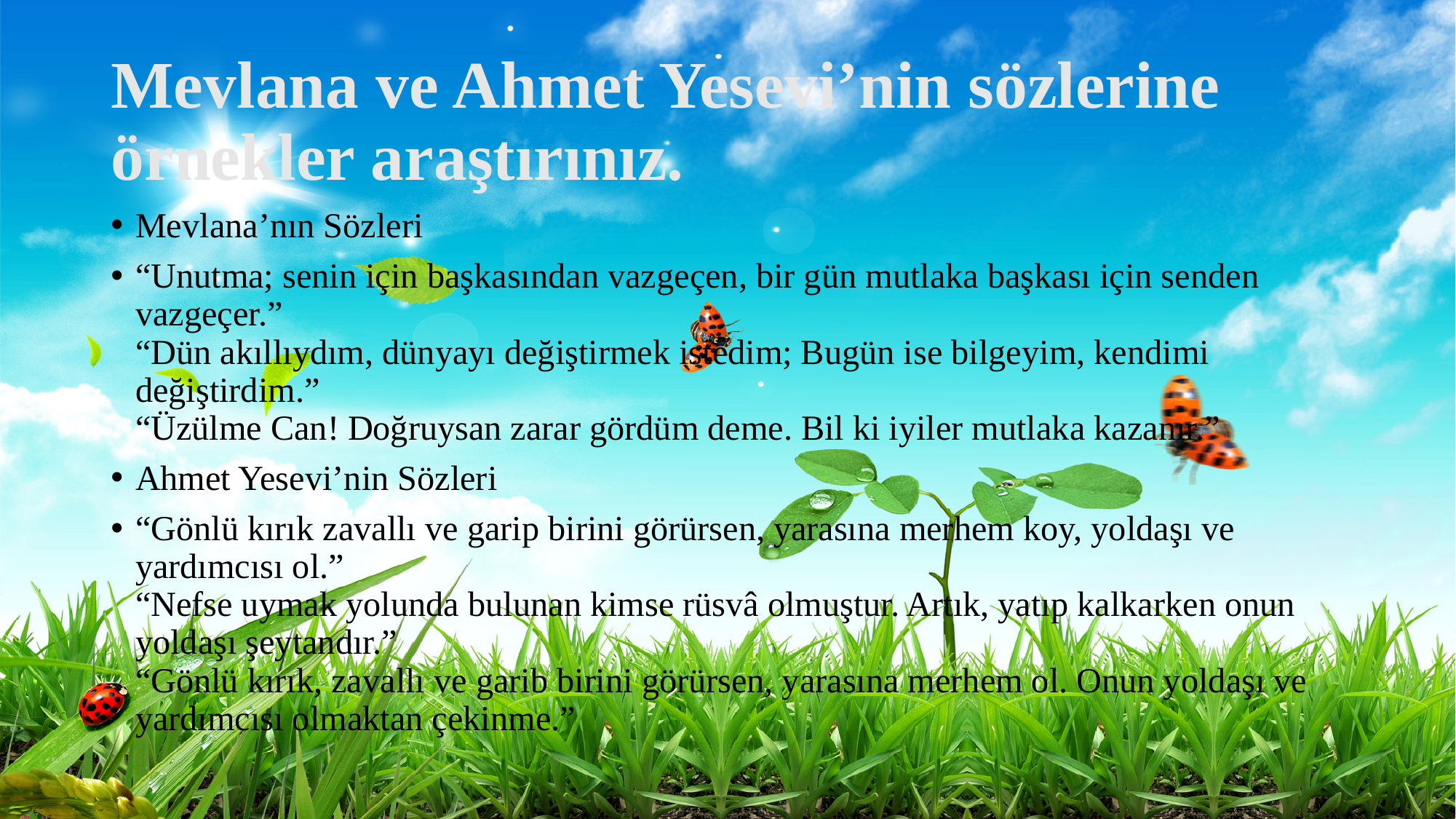

# Mevlana ve Ahmet Yesevi’nin sözlerine örnekler araştırınız.
Mevlana’nın Sözleri
“Unutma; senin için başkasından vazgeçen, bir gün mutlaka başkası için senden vazgeçer.”
“Dün akıllıydım, dünyayı değiştirmek istedim; Bugün ise bilgeyim, kendimi değiştirdim.”
“Üzülme Can! Doğruysan zarar gördüm deme. Bil ki iyiler mutlaka kazanır.”
Ahmet Yesevi’nin Sözleri
“Gönlü kırık zavallı ve garip birini görürsen, yarasına merhem koy, yoldaşı ve yardımcısı ol.”
“Nefse uymak yolunda bulunan kimse rüsvâ olmuştur. Artık, yatıp kalkarken onun yoldaşı şeytandır.”
“Gönlü kırık, zavallı ve garib birini görürsen, yarasına merhem ol. Onun yoldaşı ve yardımcısı olmaktan çekinme.”